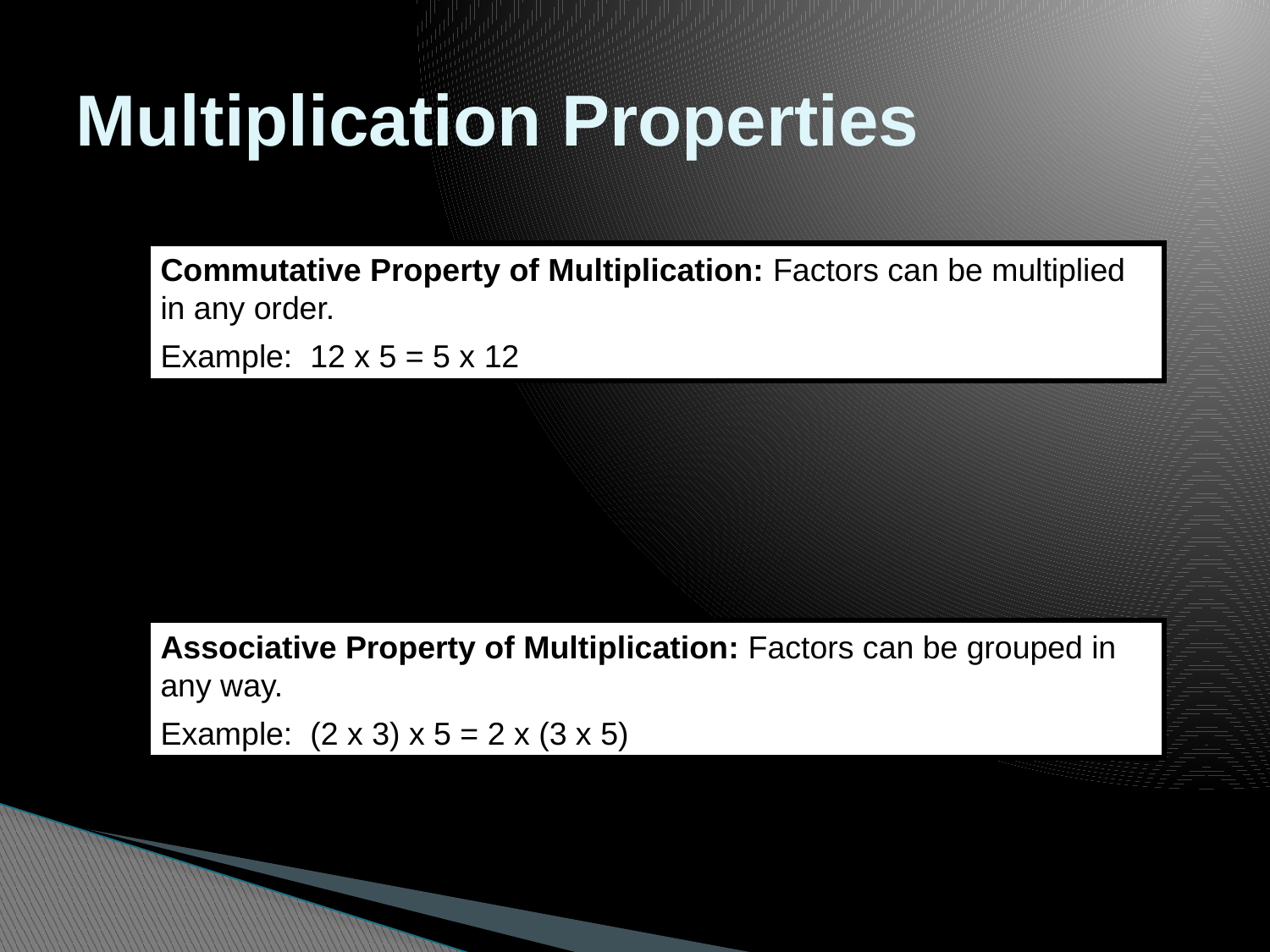

# Multiplication Properties
Commutative Property of Multiplication: Factors can be multiplied in any order.
Example:  12 x 5 = 5 x 12
Associative Property of Multiplication: Factors can be grouped in any way.
Example:  (2 x 3) x 5 = 2 x (3 x 5)